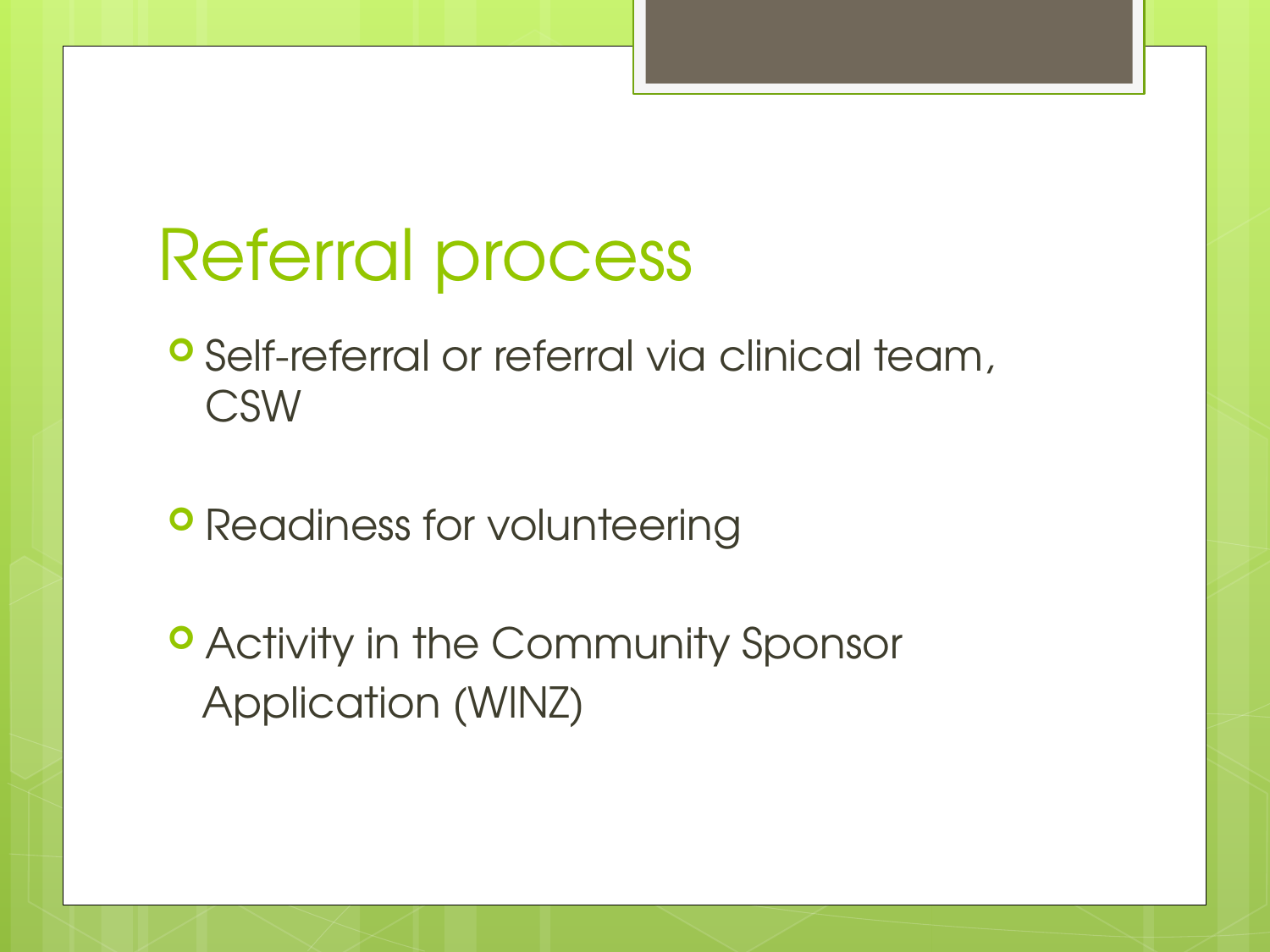

# Referral process
Self-referral or referral via clinical team, CSW

Readiness for volunteering

Activity in the Community Sponsor
   Application (WINZ)